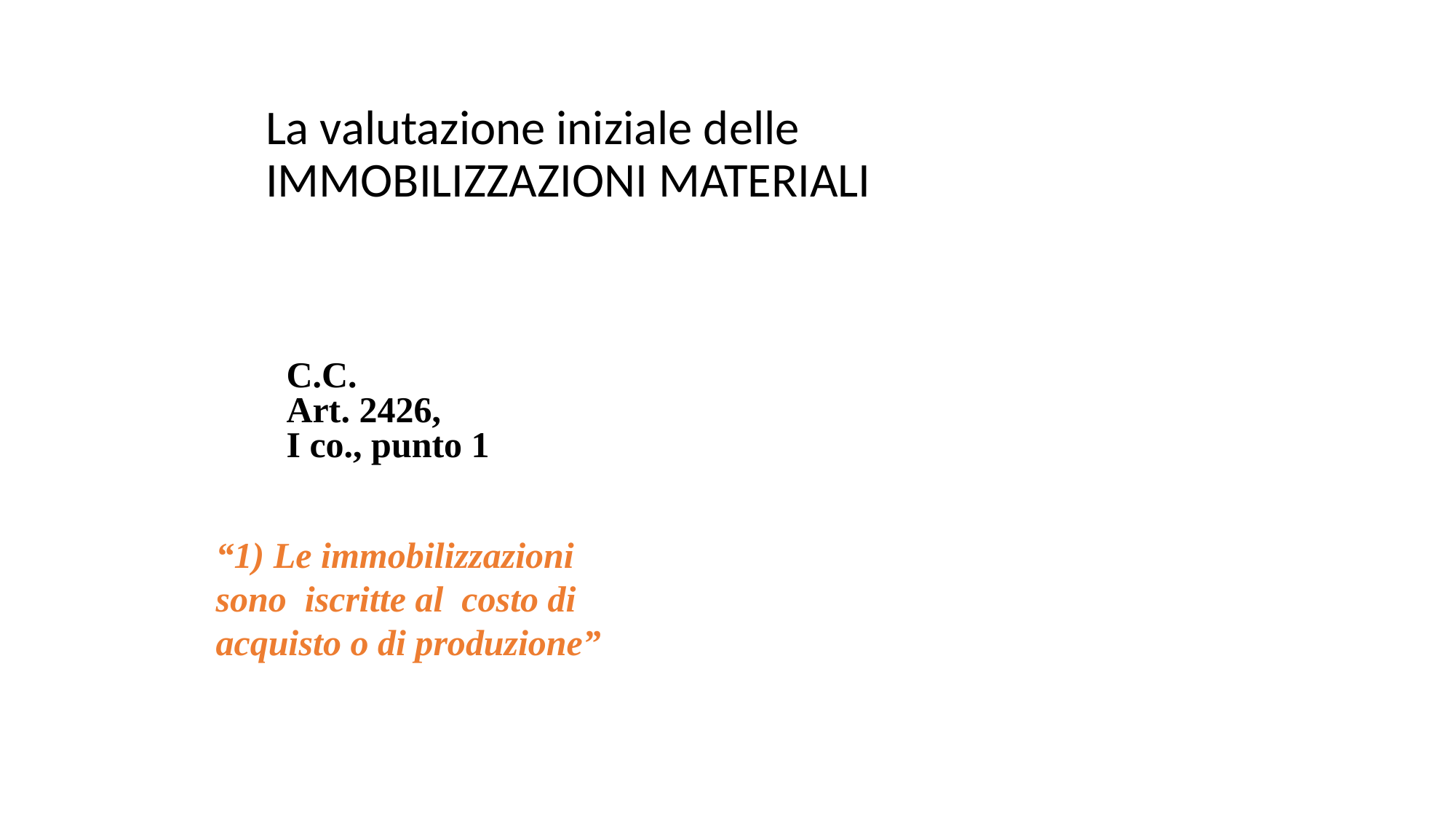

# La valutazione iniziale delle IMMOBILIZZAZIONI MATERIALI

C.C.
Art. 2426,
I co., punto 1

“1) Le immobilizzazioni
sono  iscritte al  costo di
acquisto o di produzione”